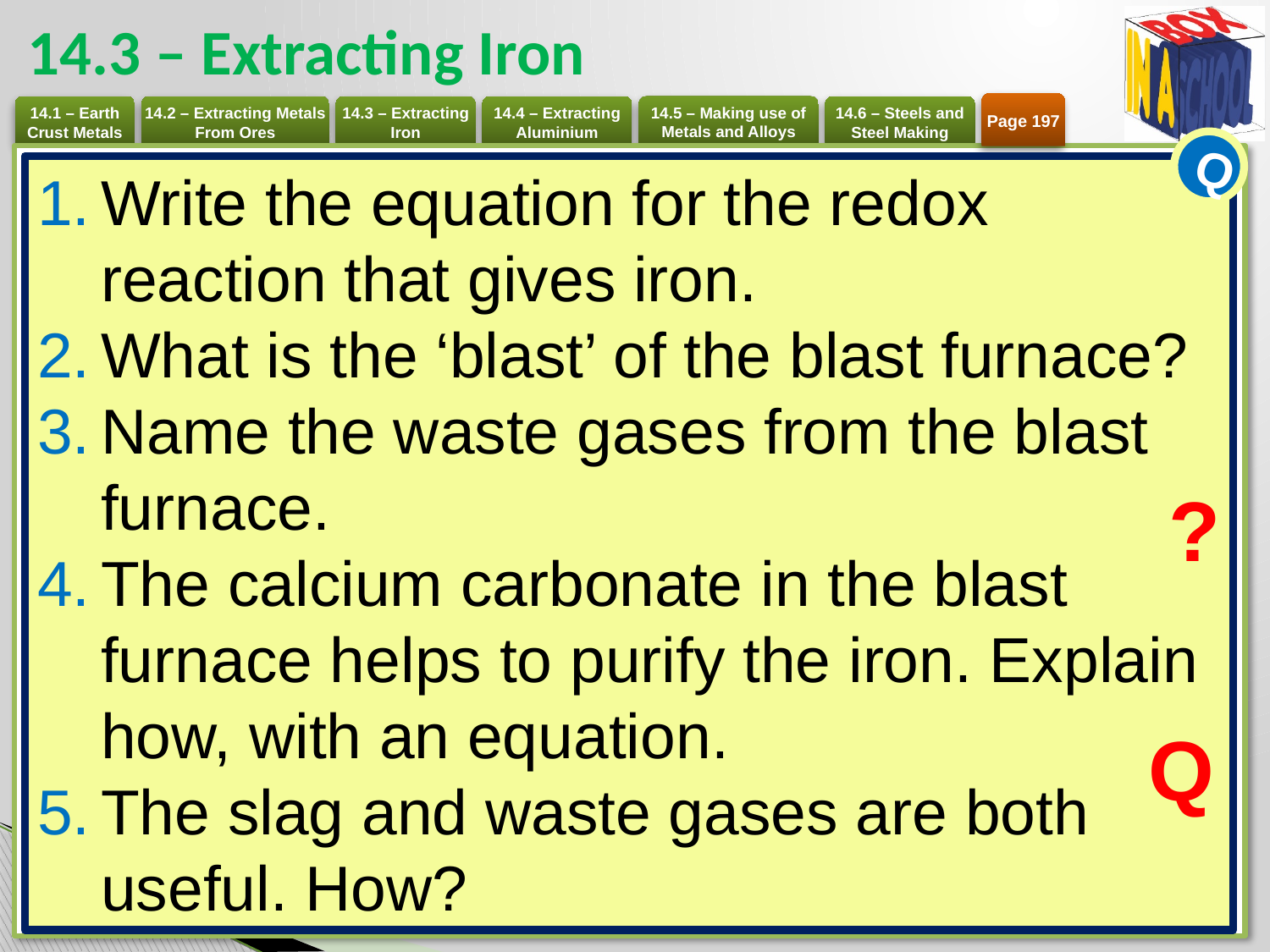

# 14.3 – Extracting Iron
Page 197
Q
Write the equation for the redox reaction that gives iron.
What is the ‘blast’ of the blast furnace?
Name the waste gases from the blast furnace.
The calcium carbonate in the blast furnace helps to purify the iron. Explain how, with an equation.
The slag and waste gases are both useful. How?
?
Q